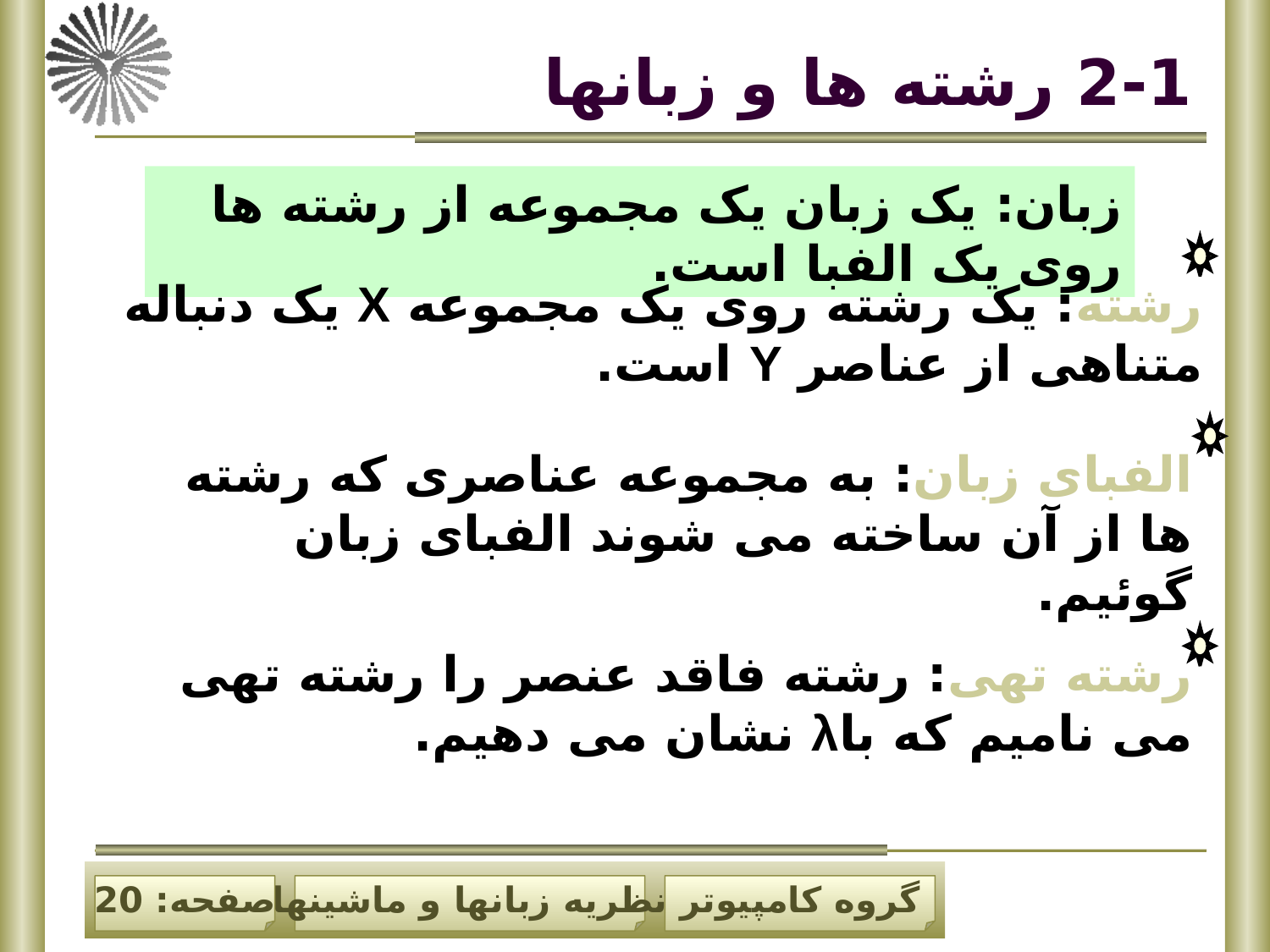

# 2-1 رشته ها و زبانها
زبان: یک زبان یک مجموعه از رشته ها روی یک الفبا است.

رشته: یک رشته روی یک مجموعه X یک دنباله متناهی از عناصر Y است.

الفبای زبان: به مجموعه عناصری که رشته ها از آن ساخته می شوند الفبای زبان گوئیم.

رشته تهی: رشته فاقد عنصر را رشته تهی می نامیم که باλ نشان می دهیم.